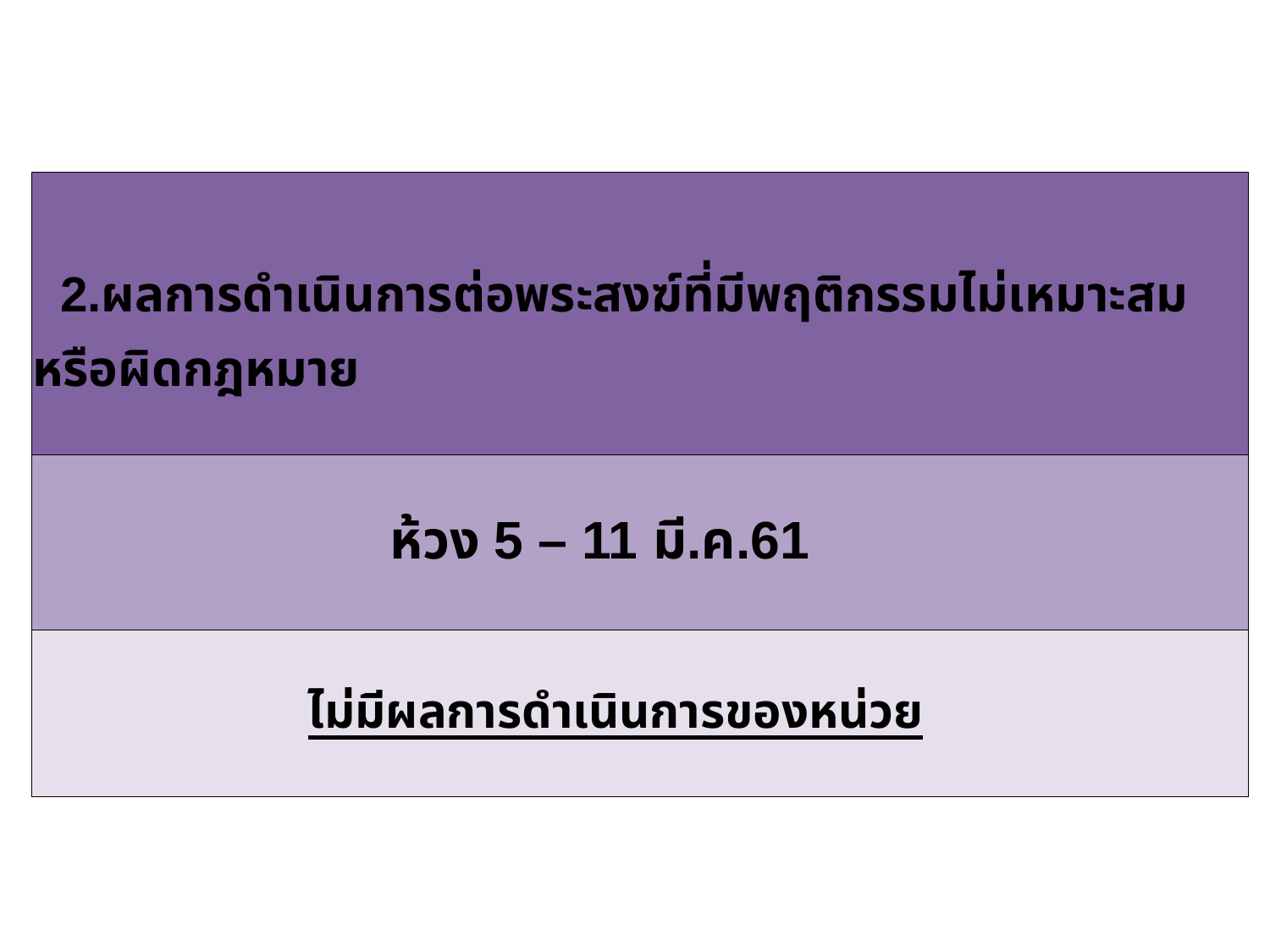

| 2.ผลการดำเนินการต่อพระสงฆ์ที่มีพฤติกรรมไม่เหมาะสมหรือผิดกฎหมาย |  |  |
| --- | --- | --- |
| ห้วง 5 – 11 มี.ค.61 |  |  |
| ไม่มีผลการดำเนินการของหน่วย |  |  |